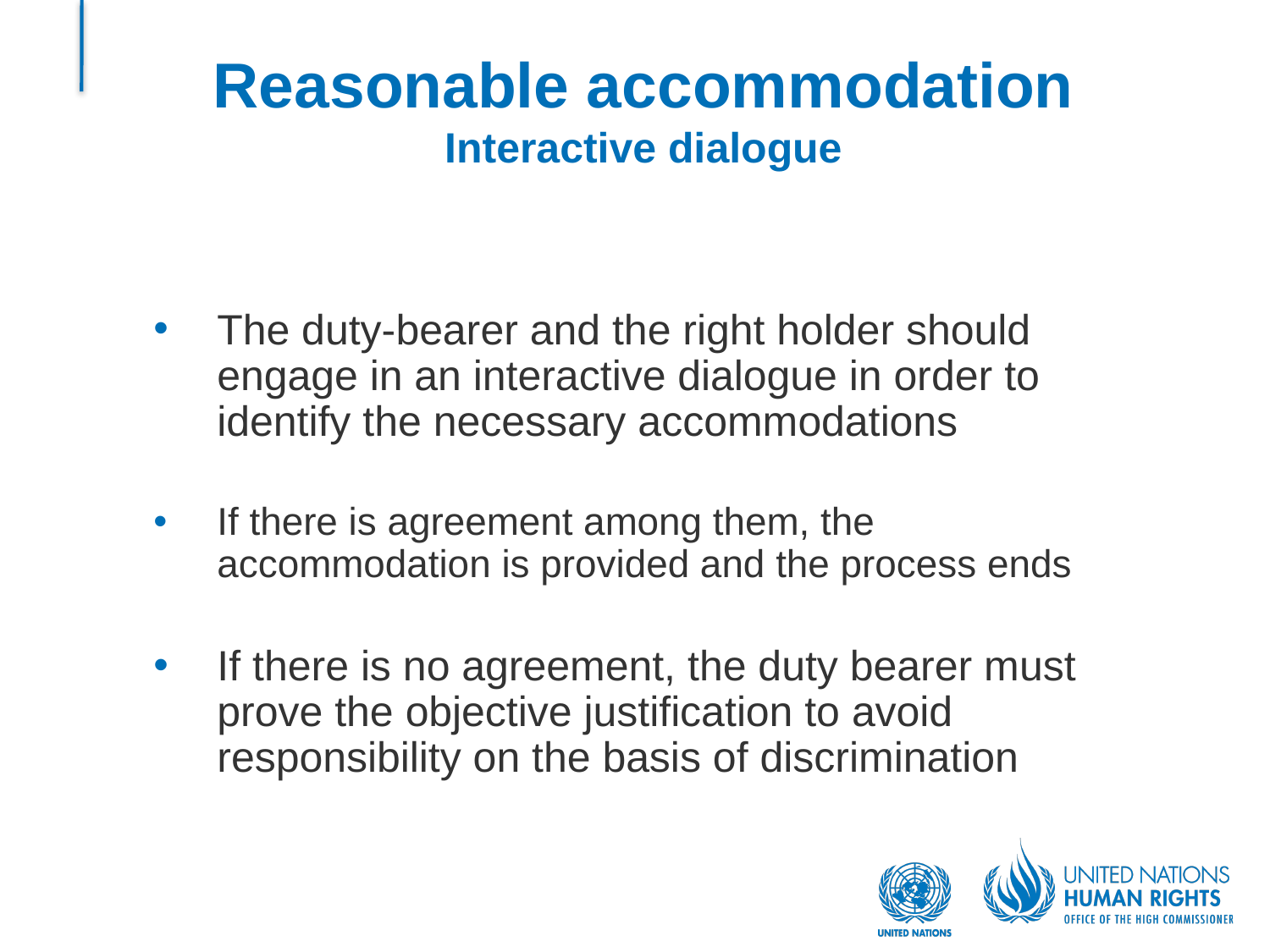

# Reasonable accommodation Interactive dialogue

The duty-bearer and the right holder should engage in an interactive dialogue in order to identify the necessary accommodations

If there is agreement among them, the accommodation is provided and the process ends

If there is no agreement, the duty bearer must prove the objective justification to avoid responsibility on the basis of discrimination